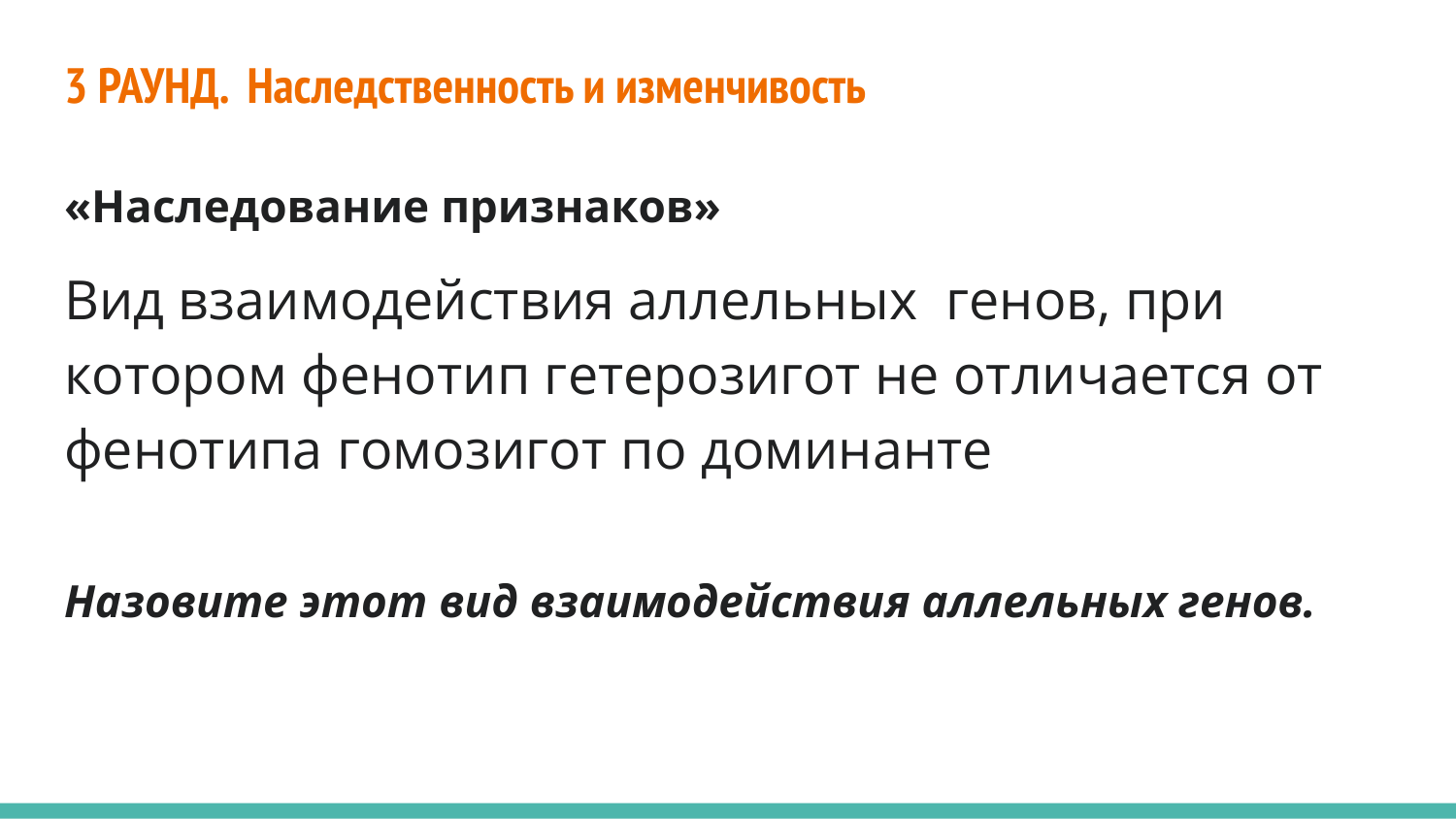

# 3 РАУНД.  Наследственность и изменчивость
«Наследование признаков»
Вид взаимодействия аллельных  генов, при котором фенотип гетерозигот не отличается от  фенотипа гомозигот по доминанте

Назовите этот вид взаимодействия аллельных генов.